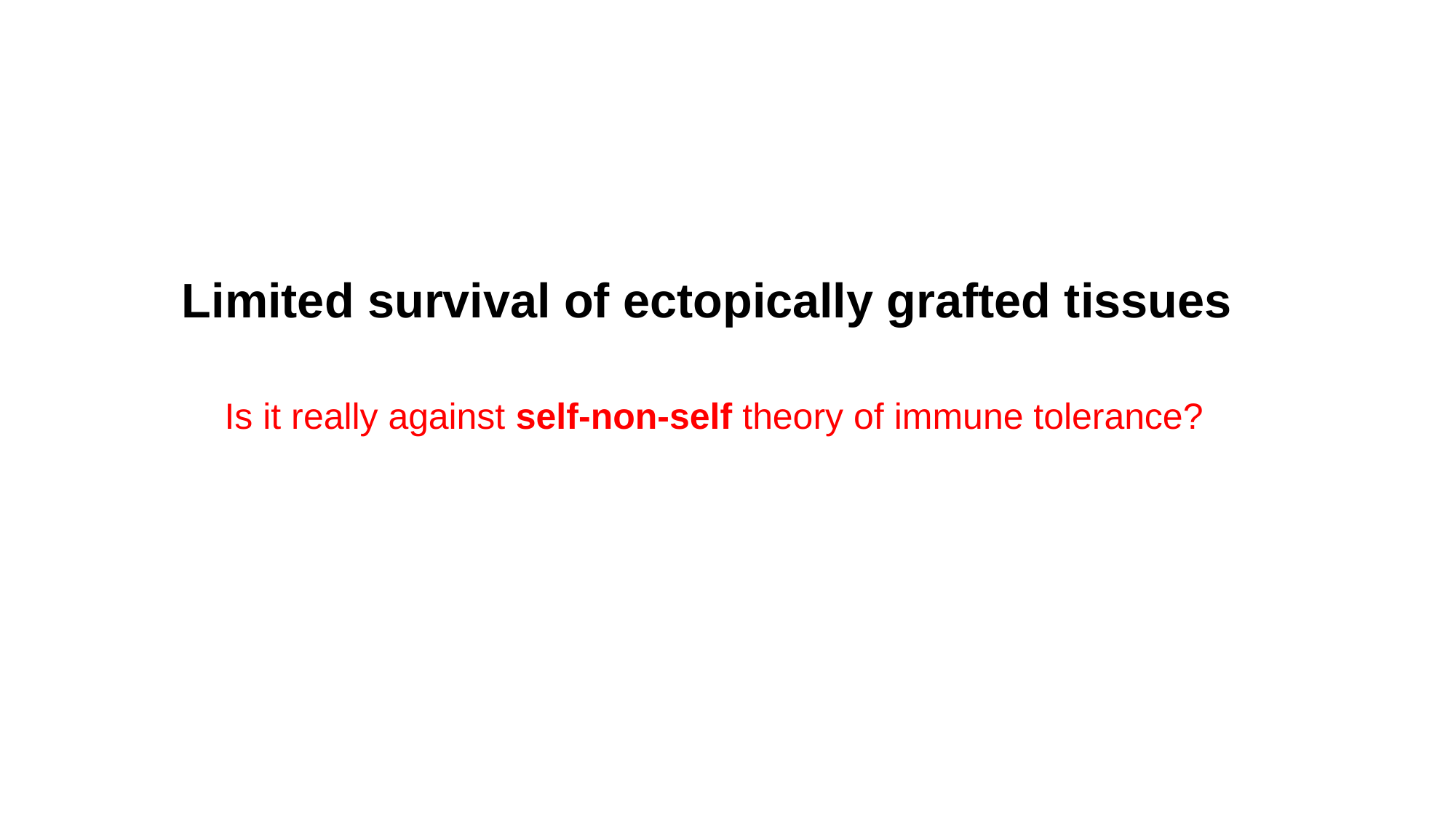

# Limited survival of ectopically grafted tissues
Is it really against self-non-self theory of immune tolerance?